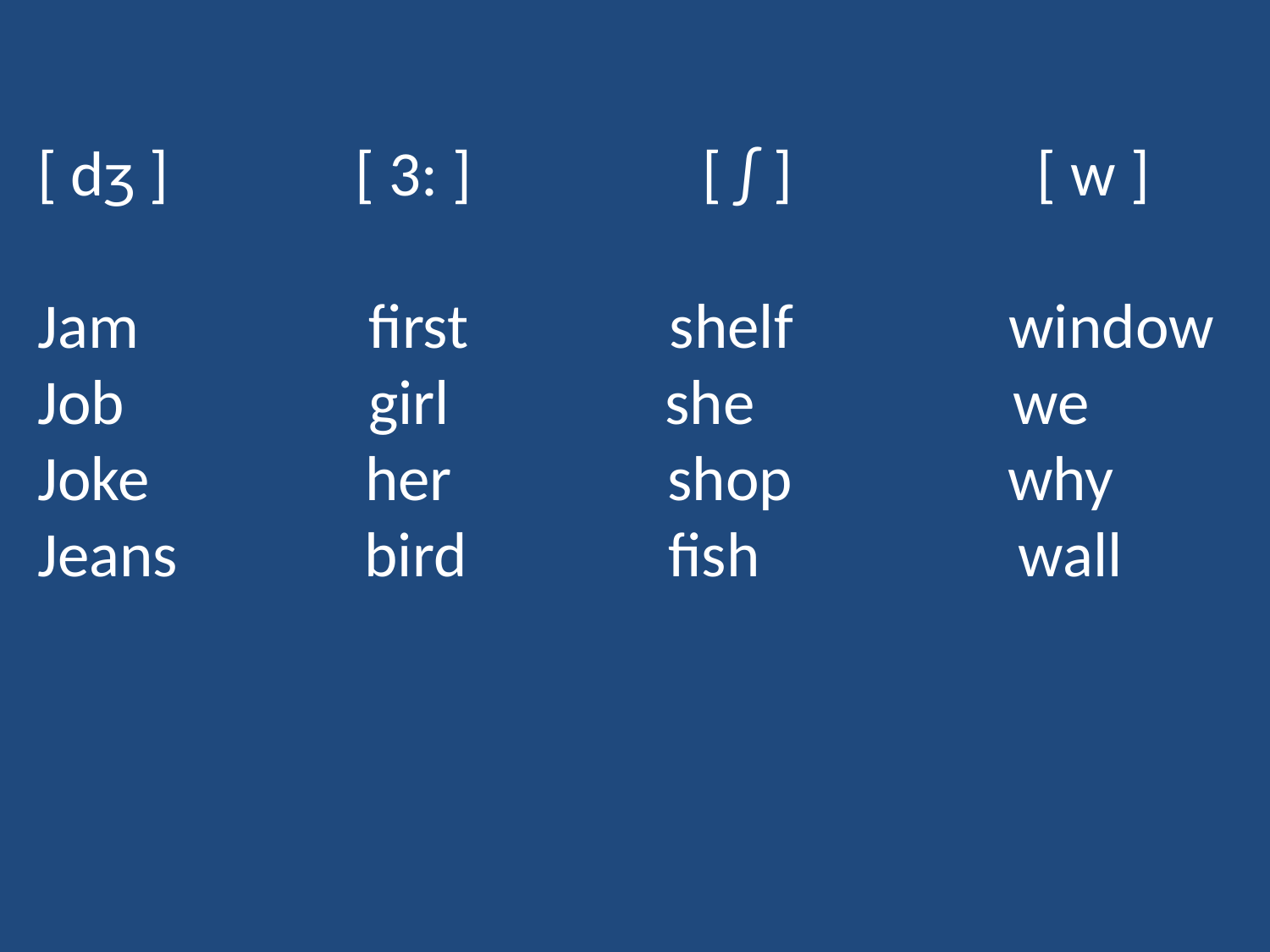

[ dȝ ]             [ 3: ]                [ ∫ ]                 [ w ]

Jam                first              shelf               window
Job                 girl               she                  we
Joke               her               shop               why
Jeans             bird              fish                  wall